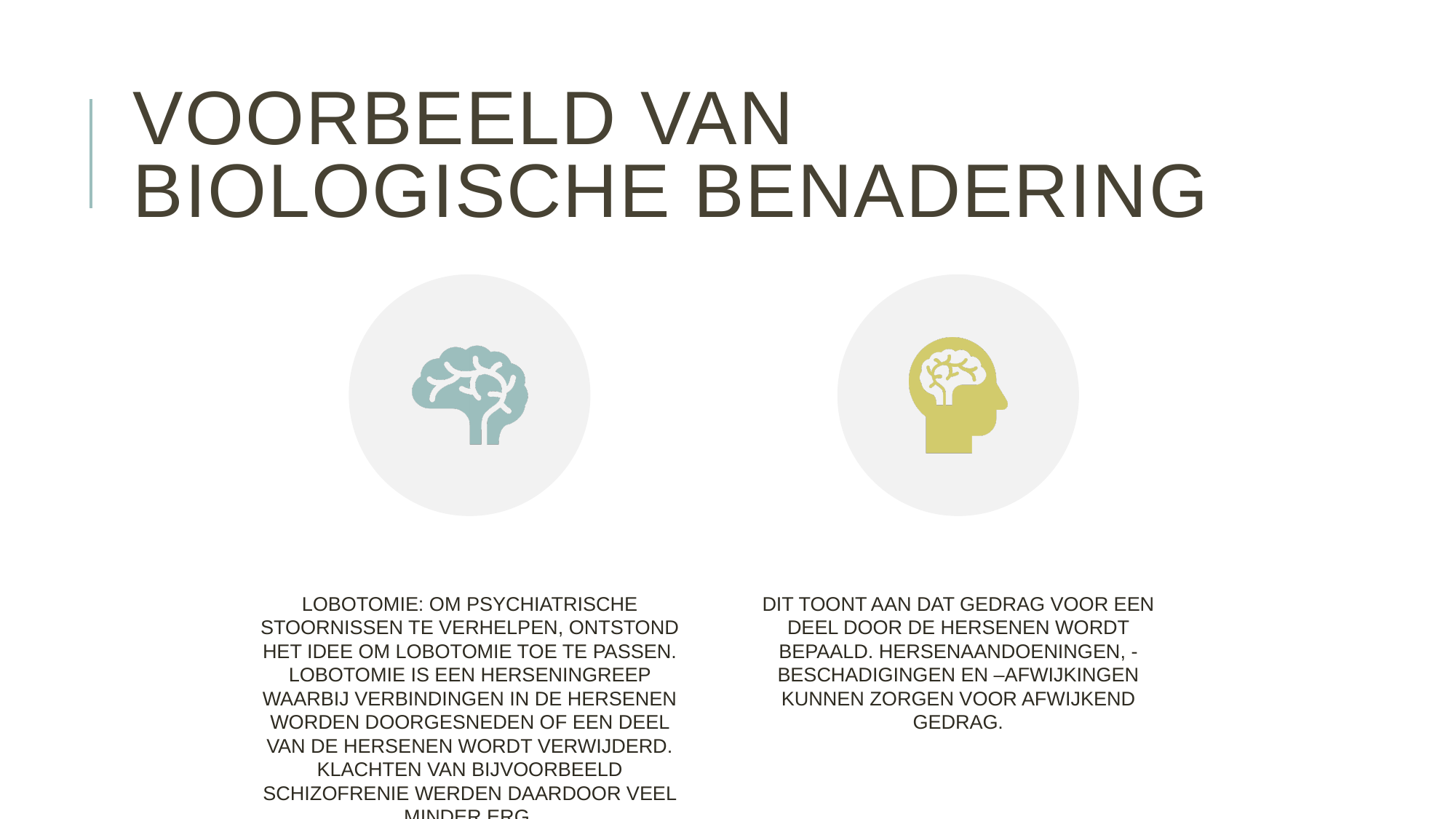

# Voorbeeld van biologische benadering
Lobotomie: Om psychiatrische stoornissen te verhelpen, ontstond het idee om lobotomie toe te passen. Lobotomie is een herseningreep waarbij verbindingen in de hersenen worden doorgesneden of een deel van de hersenen wordt verwijderd. Klachten van bijvoorbeeld schizofrenie werden daardoor veel minder erg.
Dit toont aan dat gedrag voor een deel door de hersenen wordt bepaald. Hersenaandoeningen, -beschadigingen en –afwijkingen kunnen zorgen voor afwijkend gedrag.